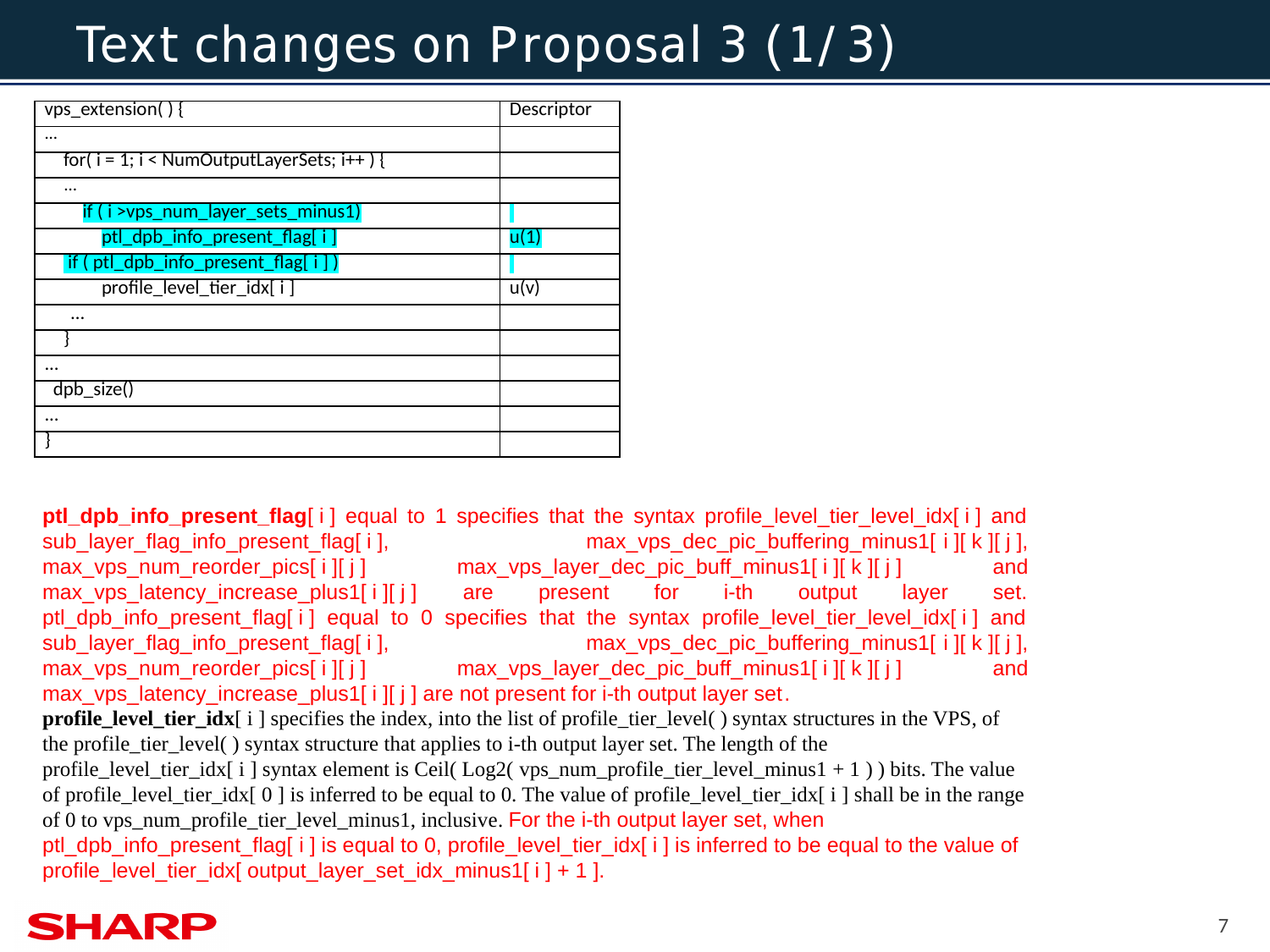

# Text changes on Proposal 3 (1/3)
| vps\_extension( ) { | Descriptor |
| --- | --- |
| ... |  |
| for( i = 1; i < NumOutputLayerSets; i++ ) { |  |
| … |  |
| if ( i >vps\_num\_layer\_sets\_minus1) |  |
| ptl\_dpb\_info\_present\_flag[ i ] | u(1) |
| if ( ptl\_dpb\_info\_present\_flag[ i ] ) |  |
| profile\_level\_tier\_idx[ i ] | u(v) |
| … |  |
| } |  |
| ... |  |
| dpb\_size() |  |
| ... |  |
| } |  |
ptl_dpb_info_present_flag[ i ] equal to 1 specifies that the syntax profile_level_tier_level_idx[ i ] and sub_layer_flag_info_present_flag[ i ], max_vps_dec_pic_buffering_minus1[ i ][ k ][ j ], max_vps_num_reorder_pics[ i ][ j ] max_vps_layer_dec_pic_buff_minus1[ i ][ k ][ j ] and max_vps_latency_increase_plus1[ i ][ j ] are present for i-th output layer set. ptl_dpb_info_present_flag[ i ] equal to 0 specifies that the syntax profile_level_tier_level_idx[ i ] and sub_layer_flag_info_present_flag[ i ], max_vps_dec_pic_buffering_minus1[ i ][ k ][ j ], max_vps_num_reorder_pics[ i ][ j ] max_vps_layer_dec_pic_buff_minus1[ i ][ k ][ j ] and max_vps_latency_increase_plus1[ i ][ j ] are not present for i-th output layer set.
profile_level_tier_idx[ i ] specifies the index, into the list of profile_tier_level( ) syntax structures in the VPS, of the profile_tier_level( ) syntax structure that applies to i-th output layer set. The length of the profile_level_tier_idx[ i ] syntax element is Ceil( Log2( vps_num_profile_tier_level_minus1 + 1 ) ) bits. The value of profile_level_tier_idx[ 0 ] is inferred to be equal to 0. The value of profile_level_tier_idx[ i ] shall be in the range of 0 to vps_num_profile_tier_level_minus1, inclusive. For the i-th output layer set, when ptl_dpb_info_present_flag[ i ] is equal to 0, profile_level_tier_idx[ i ] is inferred to be equal to the value of profile_level_tier_idx[ output_layer_set_idx_minus1[ i ] + 1 ].
7